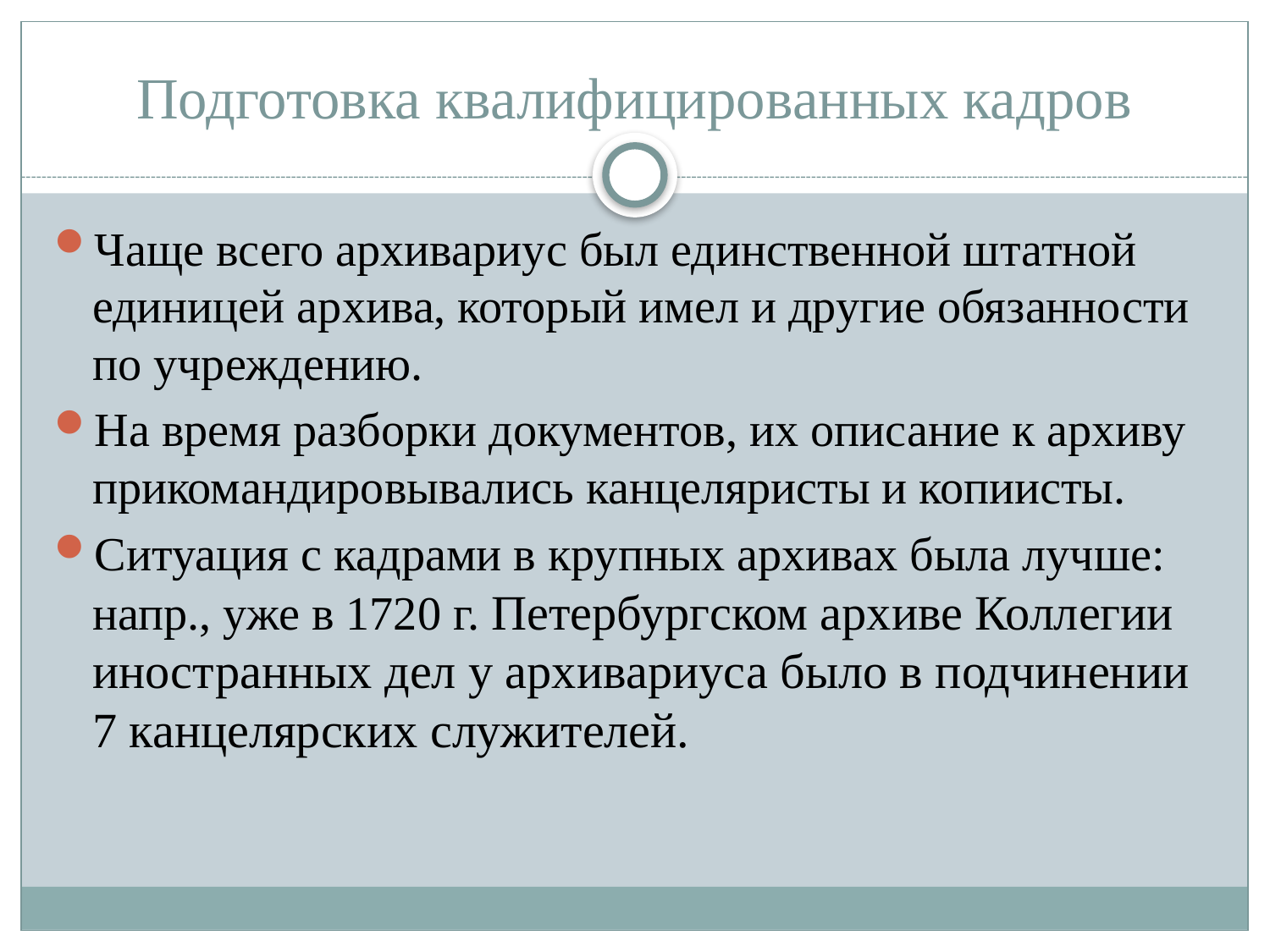

# Подготовка квалифицированных кадров
Чаще всего архивариус был единственной штатной единицей архива, который имел и другие обязанности по учреждению.
На время разборки документов, их описание к архиву прикомандировывались канцеляристы и копиисты.
Ситуация с кадрами в крупных архивах была лучше: напр., уже в 1720 г. Петербургском архиве Коллегии иностранных дел у архивариуса было в подчинении 7 канцелярских служителей.